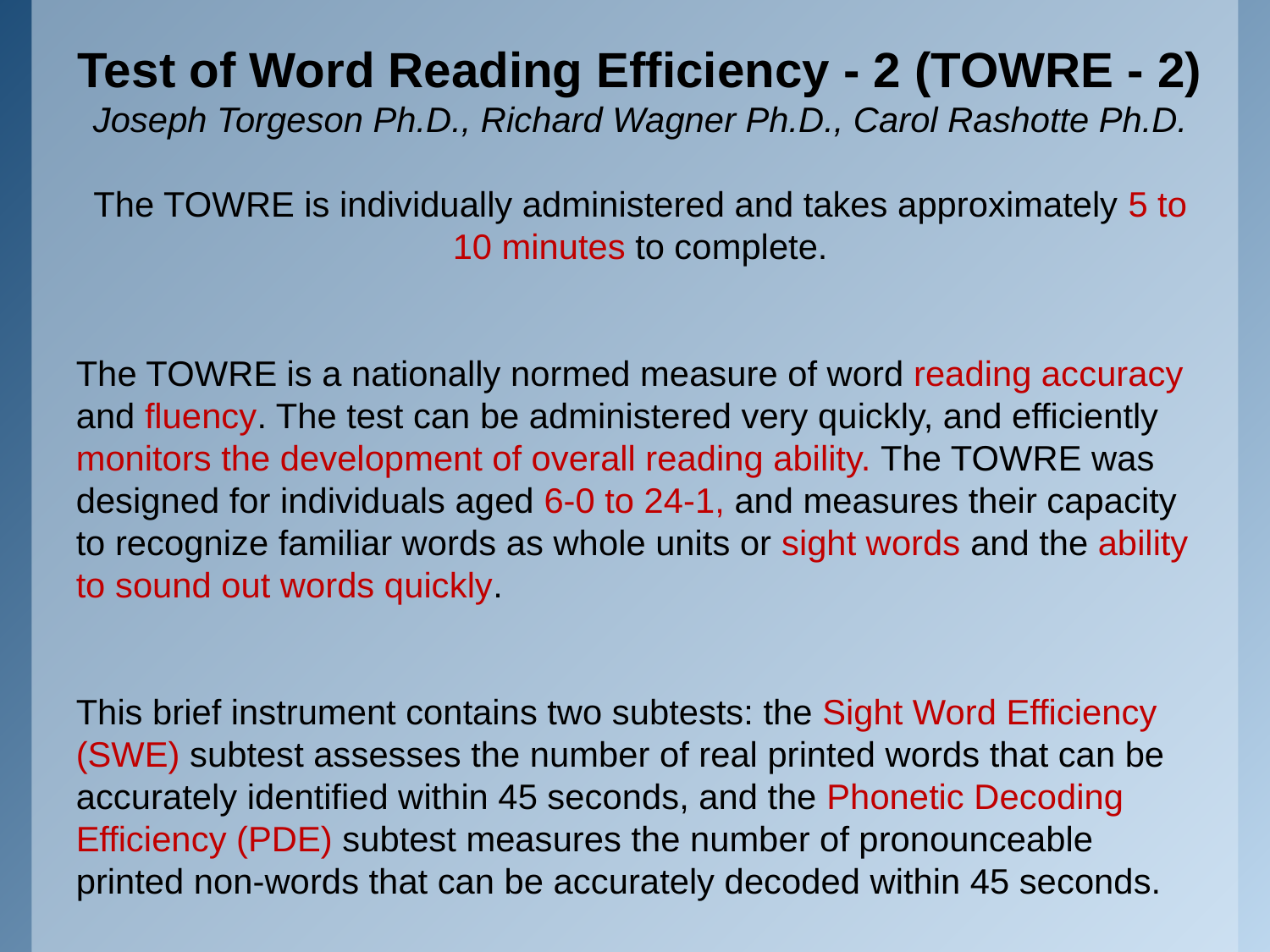

Test of Word Reading Efficiency - 2 (TOWRE - 2)
Joseph Torgeson Ph.D., Richard Wagner Ph.D., Carol Rashotte Ph.D.

The TOWRE is individually administered and takes approximately 5 to 10 minutes to complete.

The TOWRE is a nationally normed measure of word reading accuracy and fluency. The test can be administered very quickly, and efficiently monitors the development of overall reading ability. The TOWRE was designed for individuals aged 6-0 to 24-1, and measures their capacity to recognize familiar words as whole units or sight words and the ability to sound out words quickly.

This brief instrument contains two subtests: the Sight Word Efficiency (SWE) subtest assesses the number of real printed words that can be accurately identified within 45 seconds, and the Phonetic Decoding Efficiency (PDE) subtest measures the number of pronounceable printed non-words that can be accurately decoded within 45 seconds.